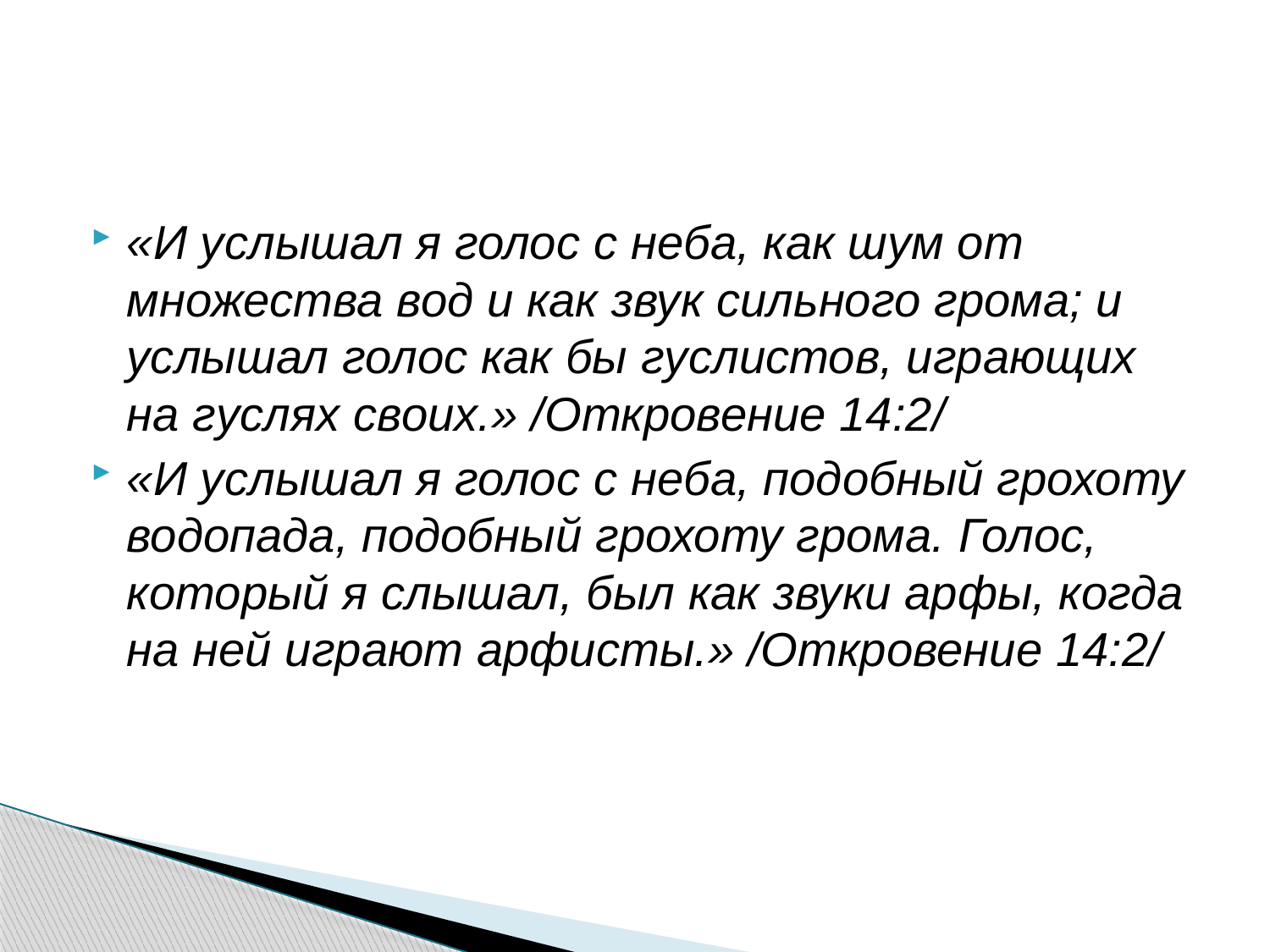

#
«И услышал я голос с неба, как шум от множества вод и как звук сильного грома; и услышал голос как бы гуслистов, играющих на гуслях своих.» /Откровение 14:2/
«И услышал я голос с неба, подобный грохоту водопада, подобный грохоту грома. Голос, который я слышал, был как звуки арфы, когда на ней играют арфисты.» /Откровение 14:2/